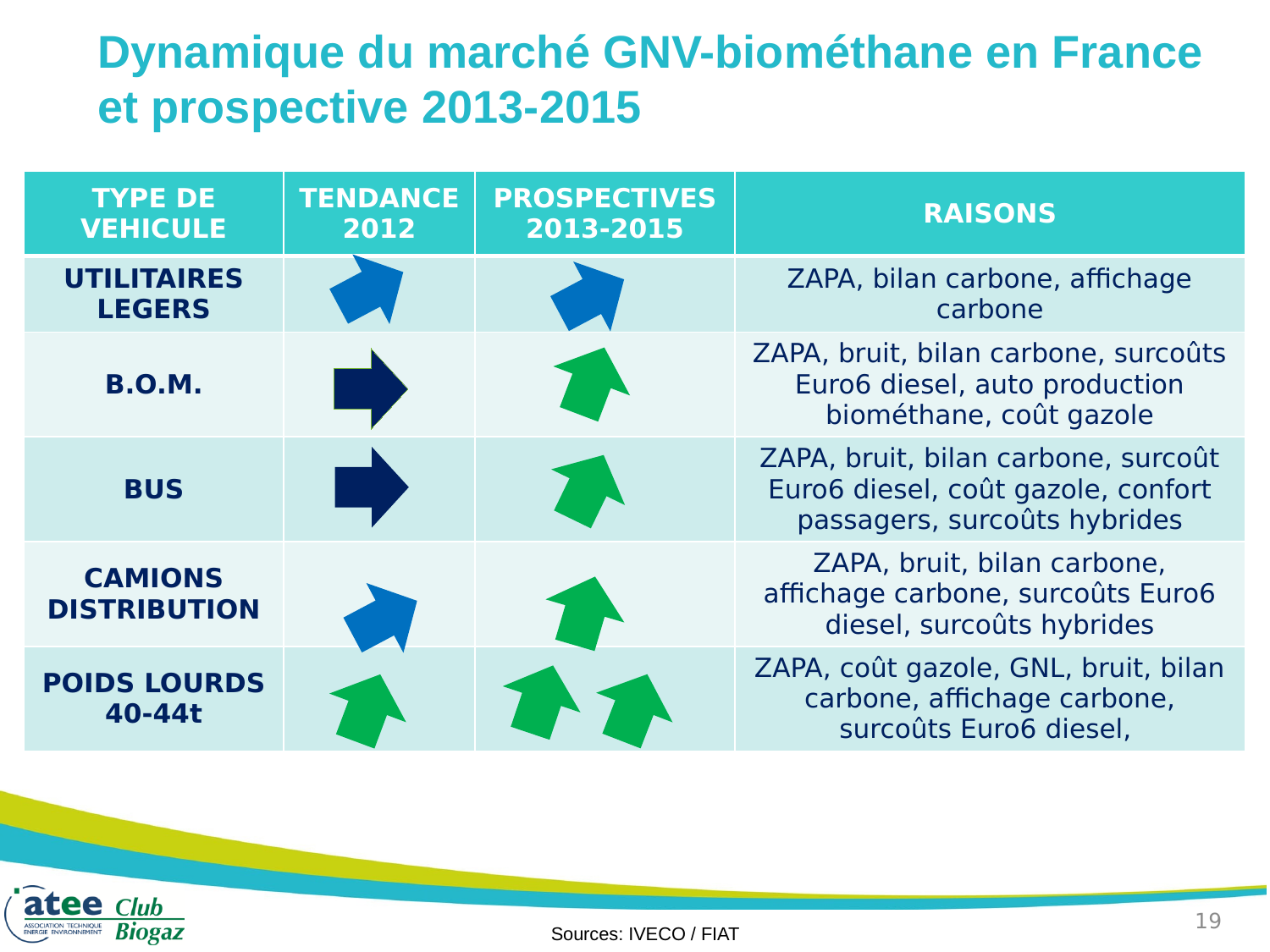

# Dynamique du marché GNV-biométhane en France et prospective 2013-2015
| TYPE DE VEHICULE | TENDANCE 2012 | PROSPECTIVES 2013-2015 | RAISONS |
| --- | --- | --- | --- |
| UTILITAIRES LEGERS |  |  | ZAPA, bilan carbone, affichage carbone |
| B.O.M. |  |  | ZAPA, bruit, bilan carbone, surcoûts Euro6 diesel, auto production biométhane, coût gazole |
| BUS |  |  | ZAPA, bruit, bilan carbone, surcoût Euro6 diesel, coût gazole, confort passagers, surcoûts hybrides |
| CAMIONS DISTRIBUTION |  |  | ZAPA, bruit, bilan carbone, affichage carbone, surcoûts Euro6 diesel, surcoûts hybrides |
| POIDS LOURDS 40-44t |  |  | ZAPA, coût gazole, GNL, bruit, bilan carbone, affichage carbone, surcoûts Euro6 diesel, |

Sources: IVECO / FIAT